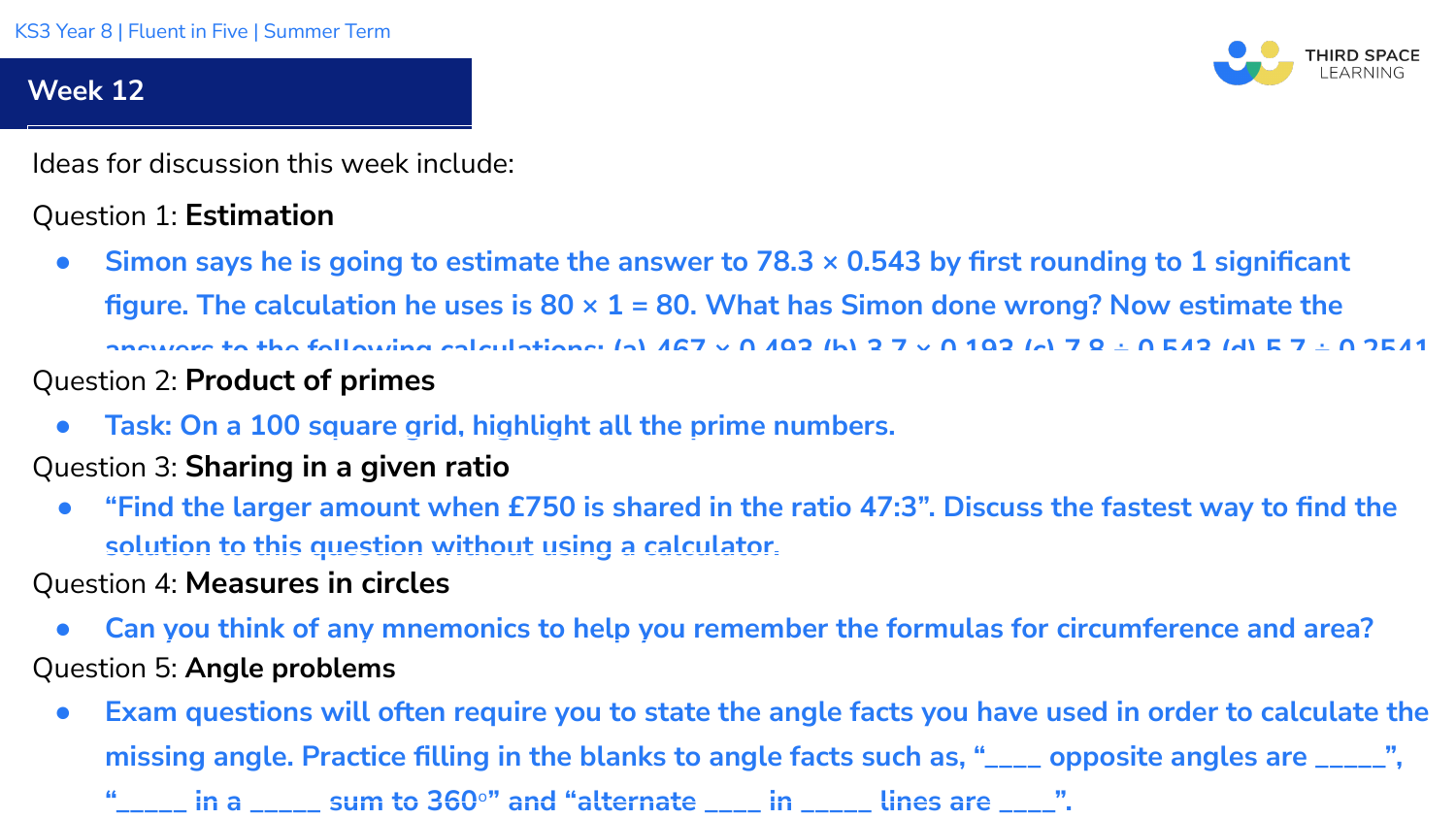

Week 12
| Ideas for discussion this week include: |
| --- |
| Question 1: Estimation Simon says he is going to estimate the answer to 78.3 × 0.543 by first rounding to 1 significant figure. The calculation he uses is 80 × 1 = 80. What has Simon done wrong? Now estimate the answers to the following calculations: (a) 467 × 0.493 (b) 3.7 × 0.193 (c) 7.8 ÷ 0.543 (d) 5.7 ÷ 0.2541 |
| Question 2: Product of primes Task: On a 100 square grid, highlight all the prime numbers. |
| Question 3: Sharing in a given ratio “Find the larger amount when £750 is shared in the ratio 47:3”. Discuss the fastest way to find the solution to this question without using a calculator. |
| Question 4: Measures in circles Can you think of any mnemonics to help you remember the formulas for circumference and area? |
| Question 5: Angle problems Exam questions will often require you to state the angle facts you have used in order to calculate the missing angle. Practice filling in the blanks to angle facts such as, “\_\_\_\_ opposite angles are \_\_\_\_\_”, “\_\_\_\_\_ in a \_\_\_\_\_ sum to 360o” and “alternate \_\_\_\_ in \_\_\_\_\_ lines are \_\_\_\_”. |